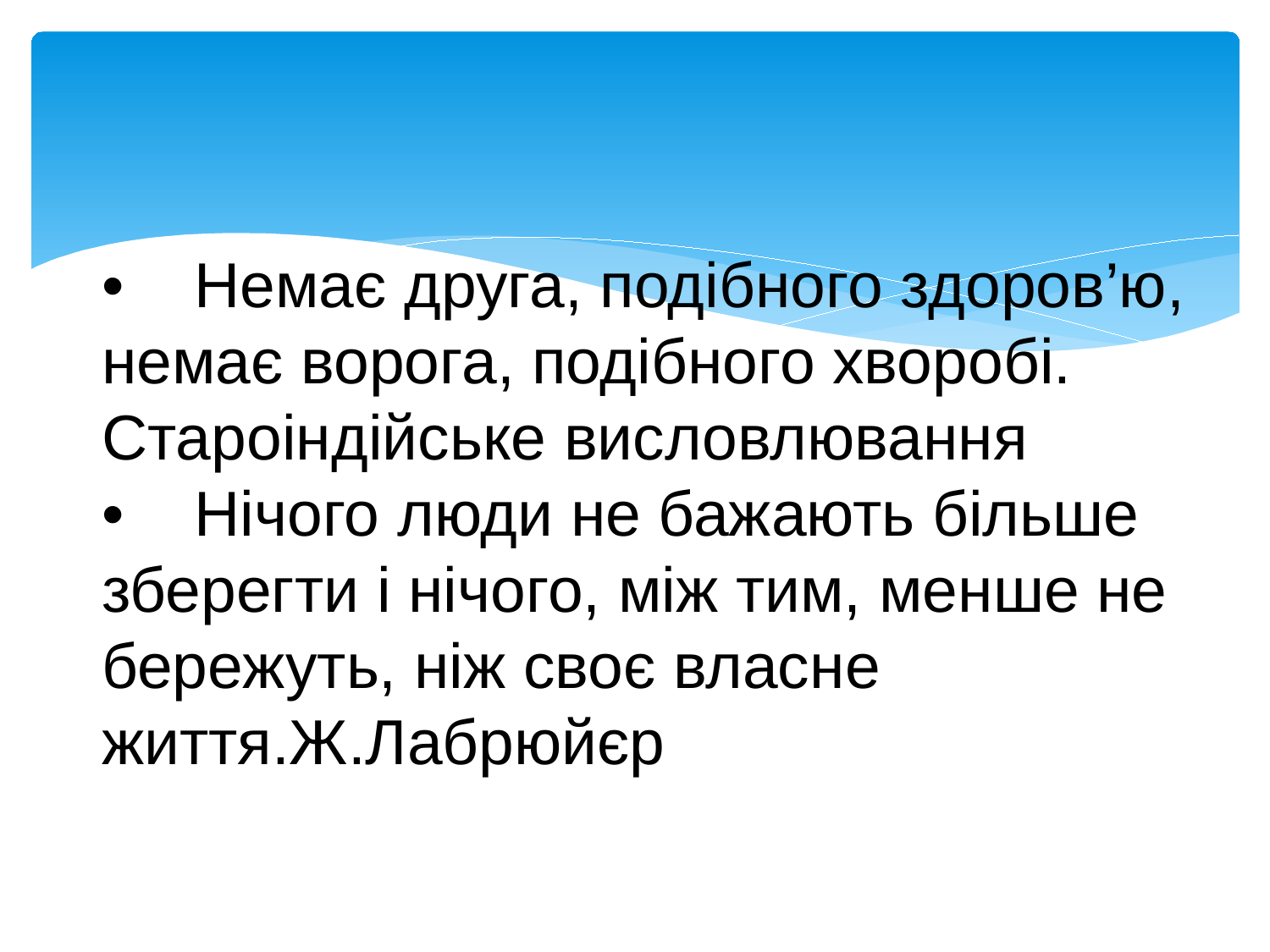

•    Немає друга, подібного здоров’ю, немає ворога, подібного хворобі.    Староіндійське висловлювання
•    Нічого люди не бажають більше зберегти і нічого, між тим, менше не бережуть, ніж своє власне життя.Ж.Лабрюйєр